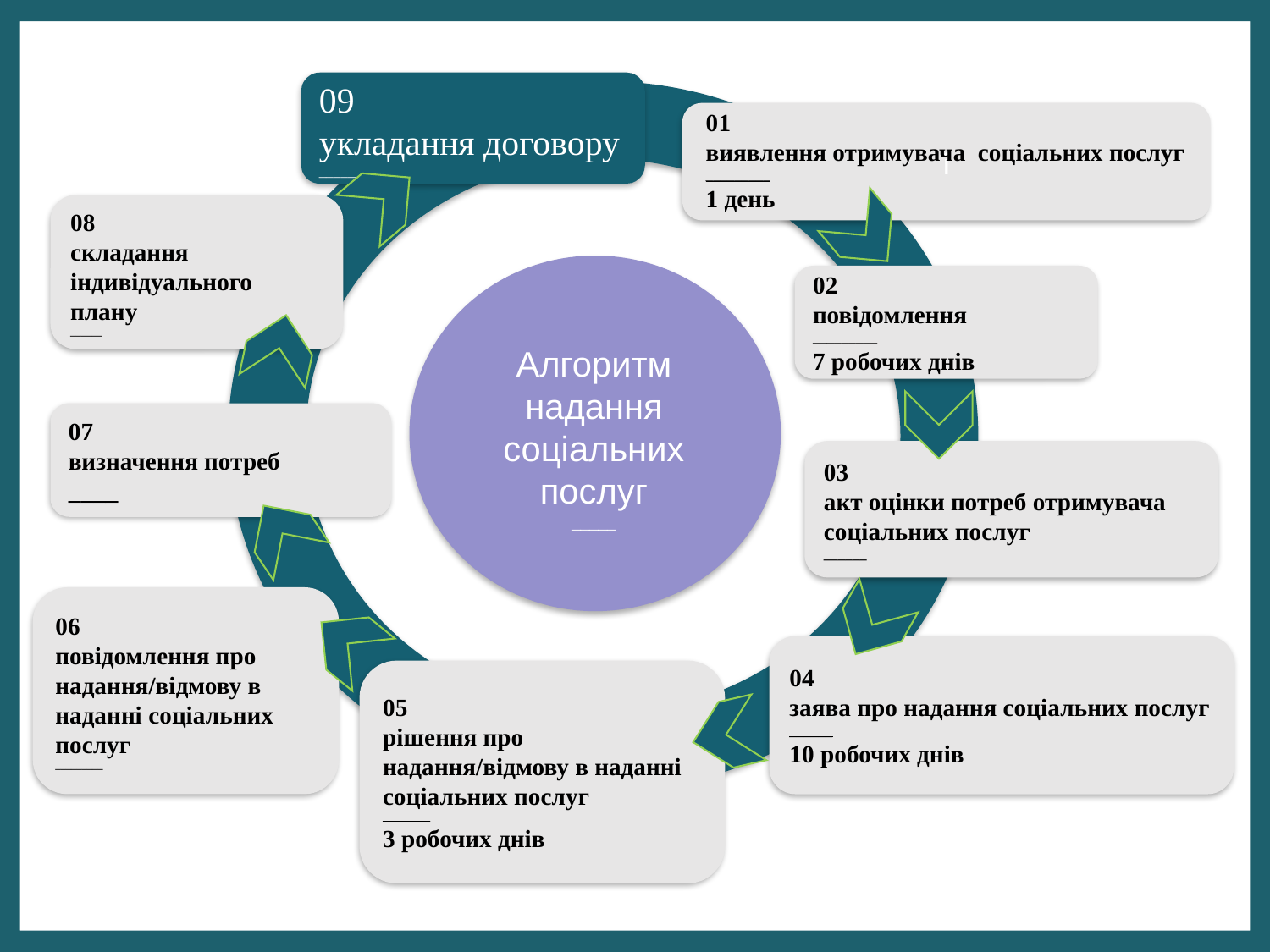

09
укладання договору
________

01
виявлення отримувача  соціальних послуг
_________
1 день
і

08
складання індивідуального плану
______

02
повідомлення
_________
7 робочих днів

Алгоритм надання соціальних послуг
_____

07
визначення потреб
____
03
акт оцінки потреб отримувача соціальних послуг
______

06
повідомлення про
надання/відмову в наданні соціальних послуг
_________

04
заява про надання соціальних послуг
______
10 робочих днів
05
рішення про надання/відмову в наданні соціальних послуг
_________
3 робочих днів